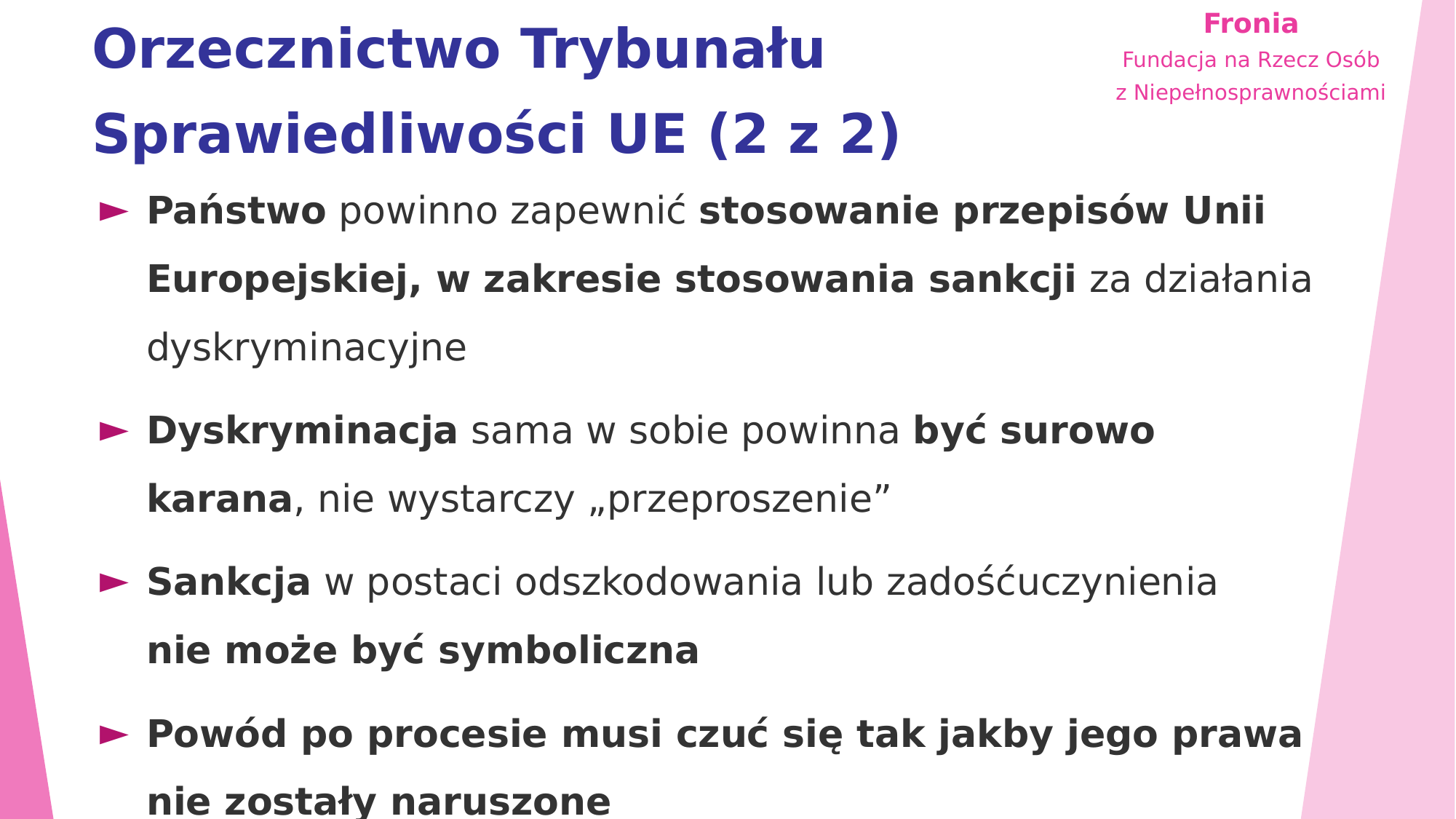

# Orzecznictwo Trybunału Sprawiedliwości UE (2 z 2)
Państwo powinno zapewnić stosowanie przepisów Unii Europejskiej, w zakresie stosowania sankcji za działania dyskryminacyjne
Dyskryminacja sama w sobie powinna być surowo karana, nie wystarczy „przeproszenie”
Sankcja w postaci odszkodowania lub zadośćuczynienia nie może być symboliczna
Powód po procesie musi czuć się tak jakby jego prawa nie zostały naruszone